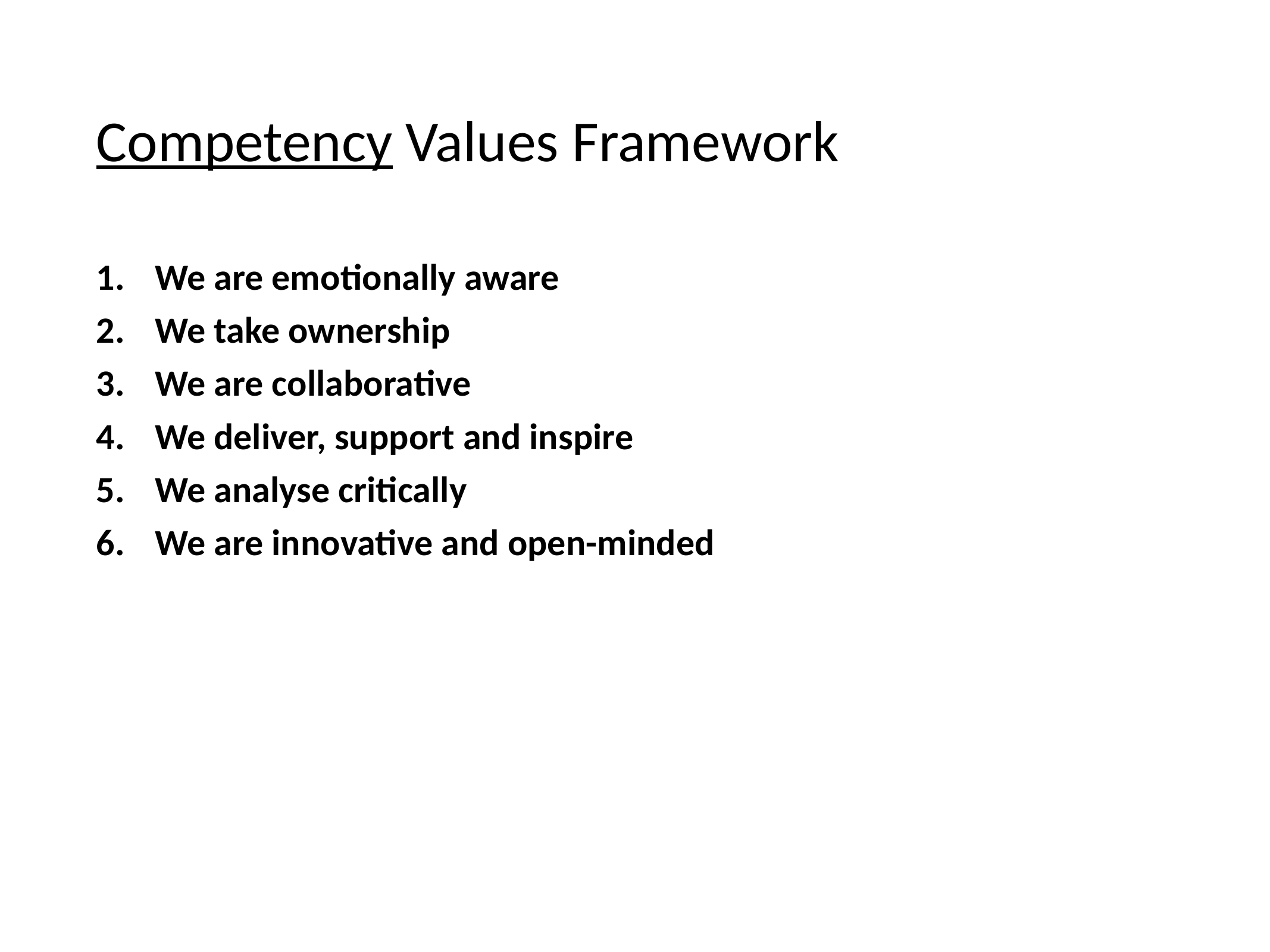

# Competency Values Framework
 We are emotionally aware
 We take ownership
 We are collaborative
 We deliver, support and inspire
 We analyse critically
 We are innovative and open-minded